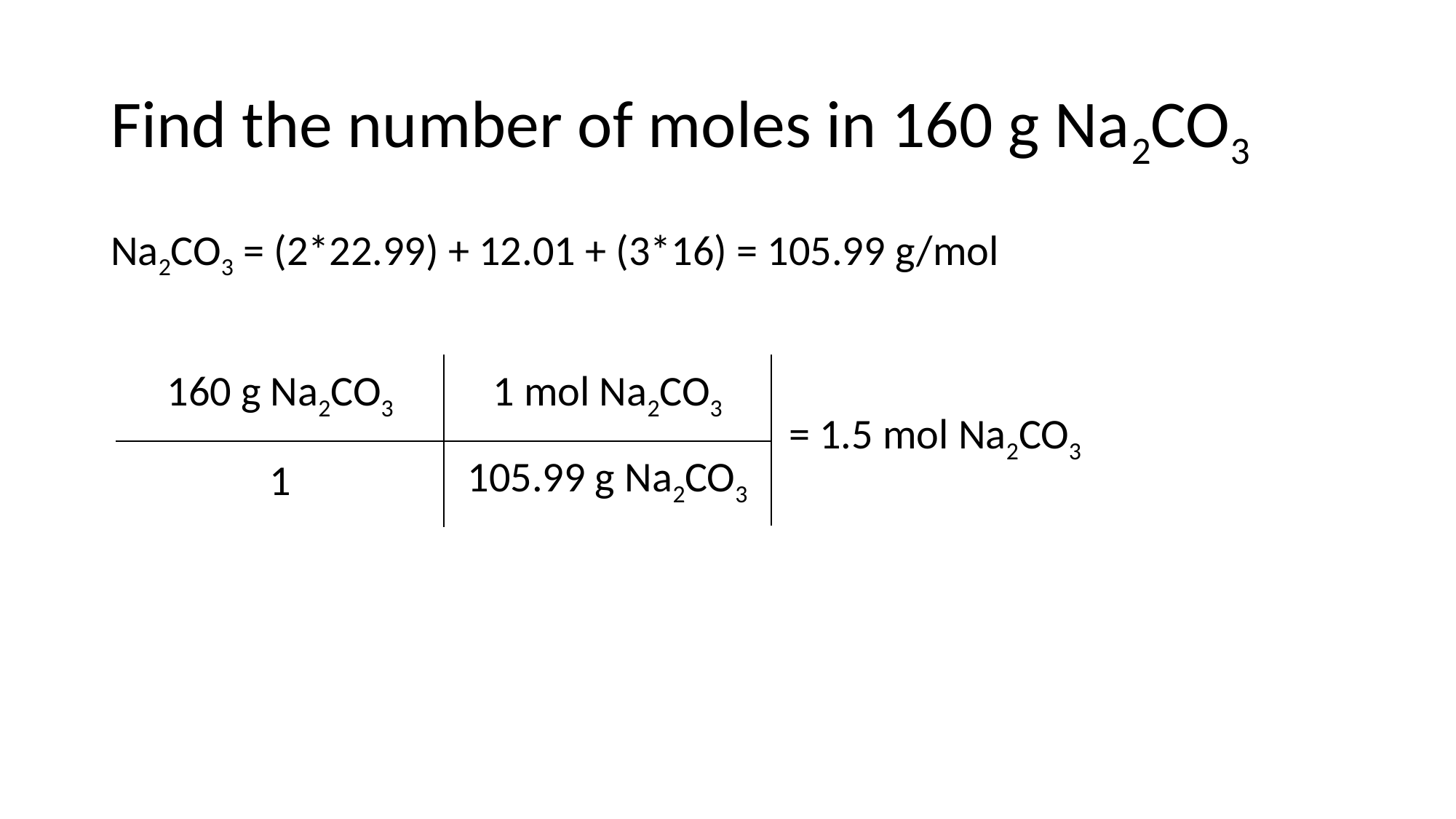

# Find the number of moles in 160 g Na2CO3
Na2CO3 = (2*22.99) + 12.01 + (3*16) = 105.99 g/mol

| 160 g Na2CO3 | 1 mol Na2CO3 | = 1.5 mol Na2CO3 |
| --- | --- | --- |
| 1 | 105.99 g Na2CO3 |  |